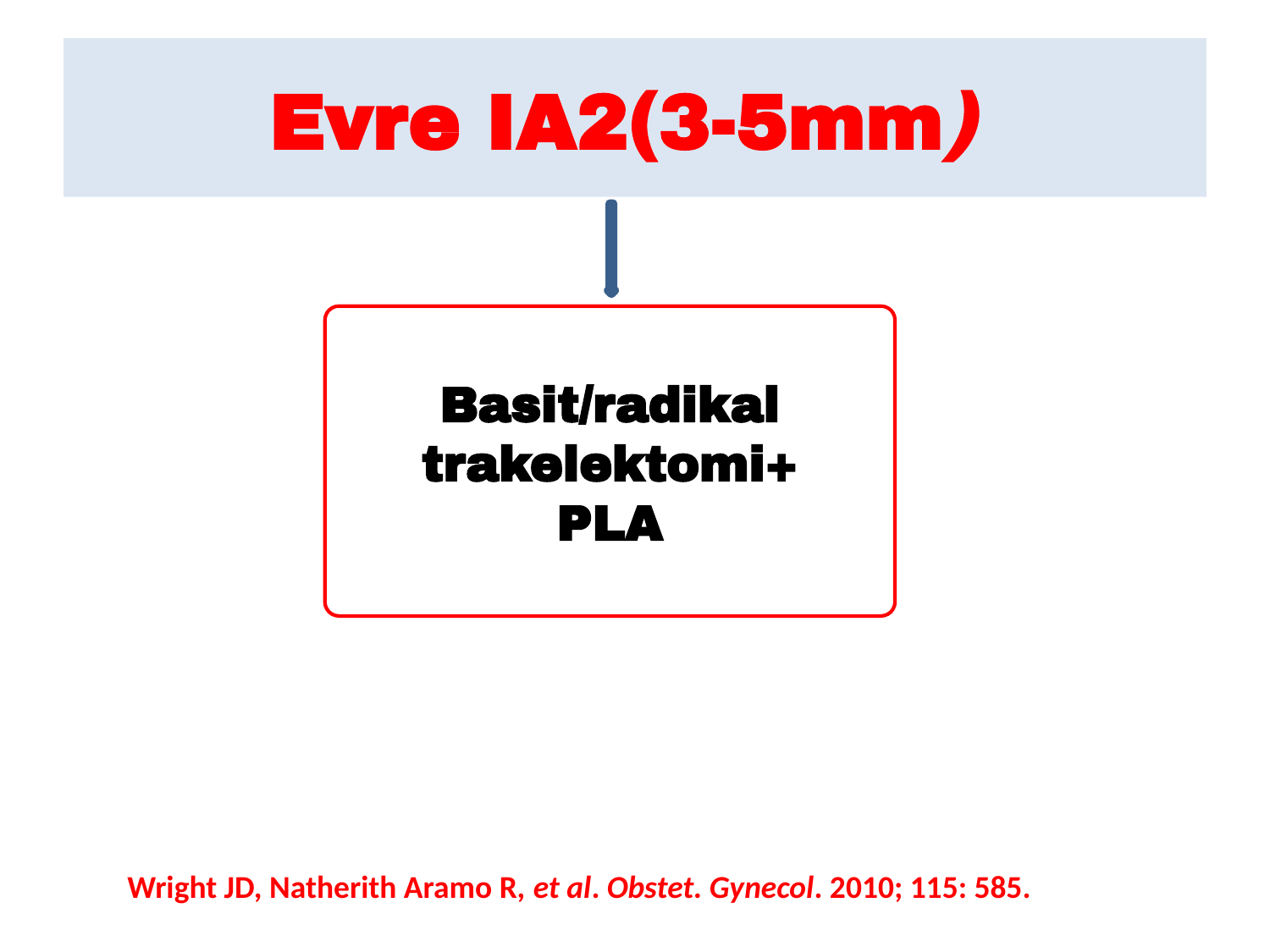

# Evre IA2(3-5mm)

Basit/radikal trakelektomi+
PLA
Wright JD, Natherith Aramo R, et al. Obstet. Gynecol. 2010; 115: 585.